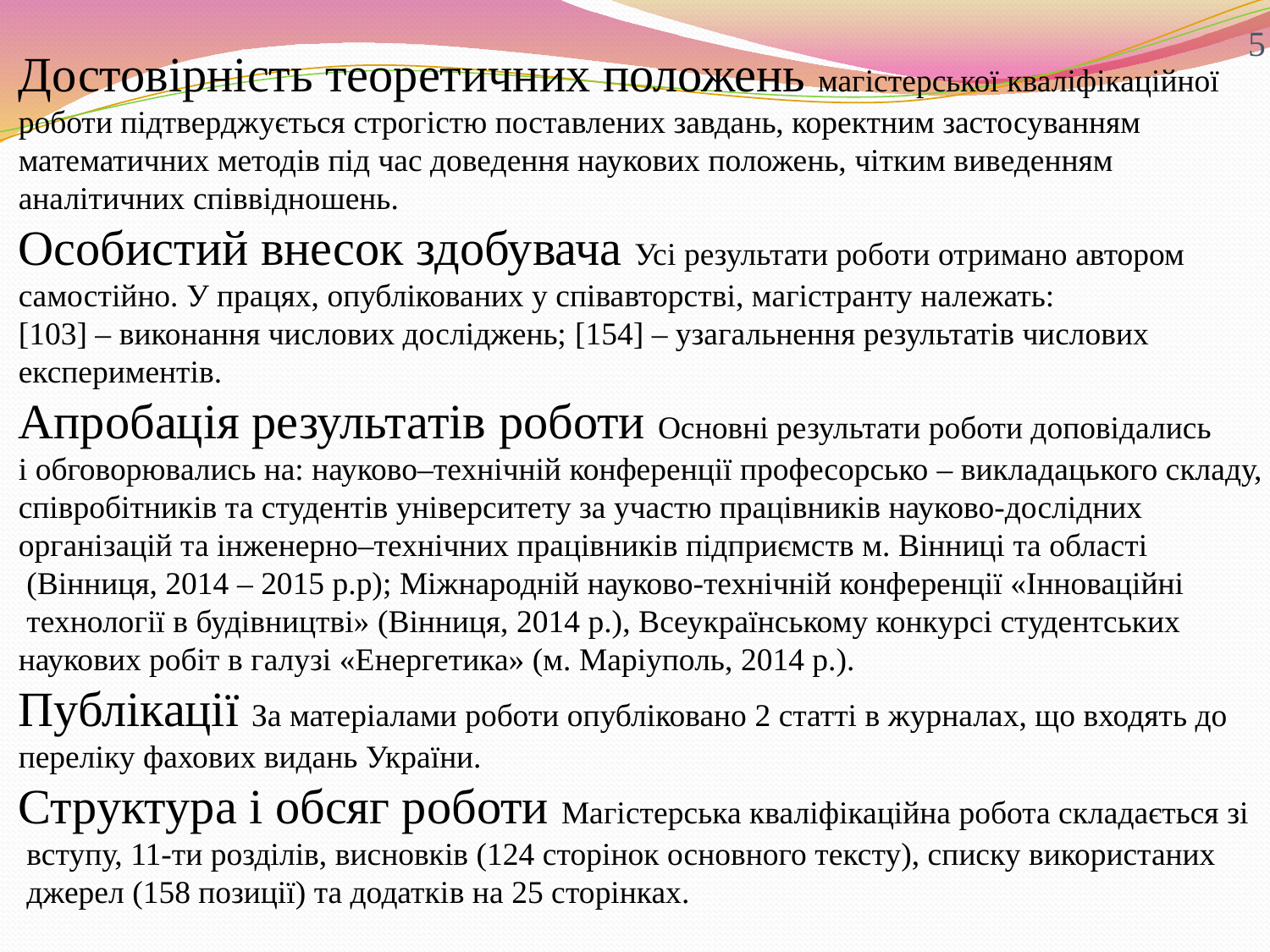

5
Достовірність теоретичних положень магістерської кваліфікаційної
роботи підтверджується строгістю поставлених завдань, коректним застосуванням
математичних методів під час доведення наукових положень, чітким виведенням
аналітичних співвідношень.
Особистий внесок здобувача Усі результати роботи отримано автором
самостійно. У працях, опублікованих у співавторстві, магістранту належать:
[103] – виконання числових досліджень; [154] – узагальнення результатів числових
експериментів.
Апробація результатів роботи Основні результати роботи доповідались
і обговорювались на: науково–технічній конференції професорсько – викладацького складу,
співробітників та студентів університету за участю працівників науково-дослідних
організацій та інженерно–технічних працівників підприємств м. Вінниці та області
 (Вінниця, 2014 – 2015 р.р); Міжнародній науково-технічній конференції «Інноваційні
 технології в будівництві» (Вінниця, 2014 р.), Всеукраїнському конкурсі студентських
наукових робіт в галузі «Енергетика» (м. Маріуполь, 2014 р.).
Публікації За матеріалами роботи опубліковано 2 статті в журналах, що входять до
переліку фахових видань України.
Структура і обсяг роботи Магістерська кваліфікаційна робота складається зі
 вступу, 11-ти розділів, висновків (124 сторінок основного тексту), списку використаних
 джерел (158 позиції) та додатків на 25 сторінках.